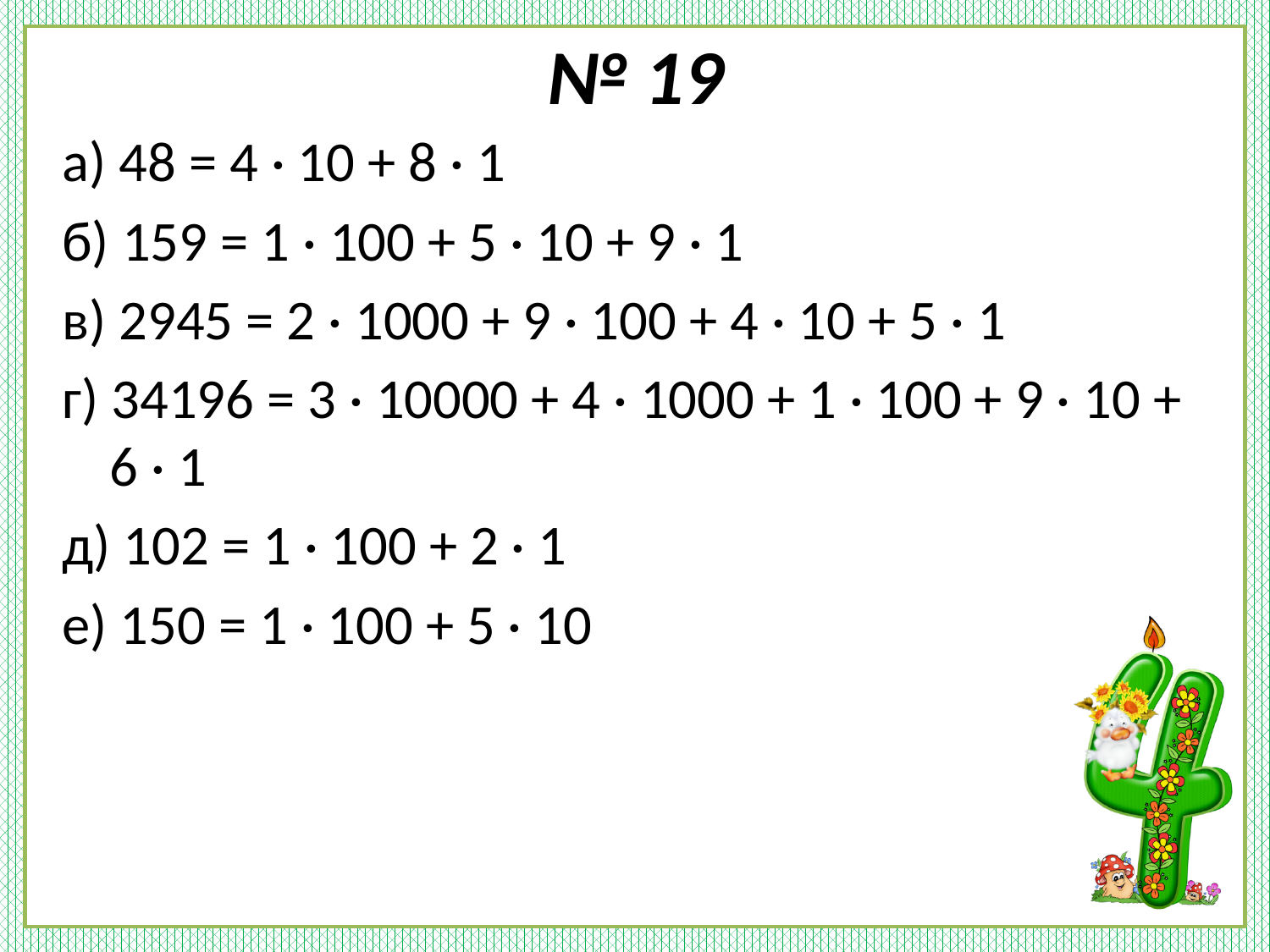

# № 19
а) 48 = 4 · 10 + 8 · 1
б) 159 = 1 · 100 + 5 · 10 + 9 · 1
в) 2945 = 2 · 1000 + 9 · 100 + 4 · 10 + 5 · 1
г) 34196 = 3 · 10000 + 4 · 1000 + 1 · 100 + 9 · 10 + 6 · 1
д) 102 = 1 · 100 + 2 · 1
е) 150 = 1 · 100 + 5 · 10